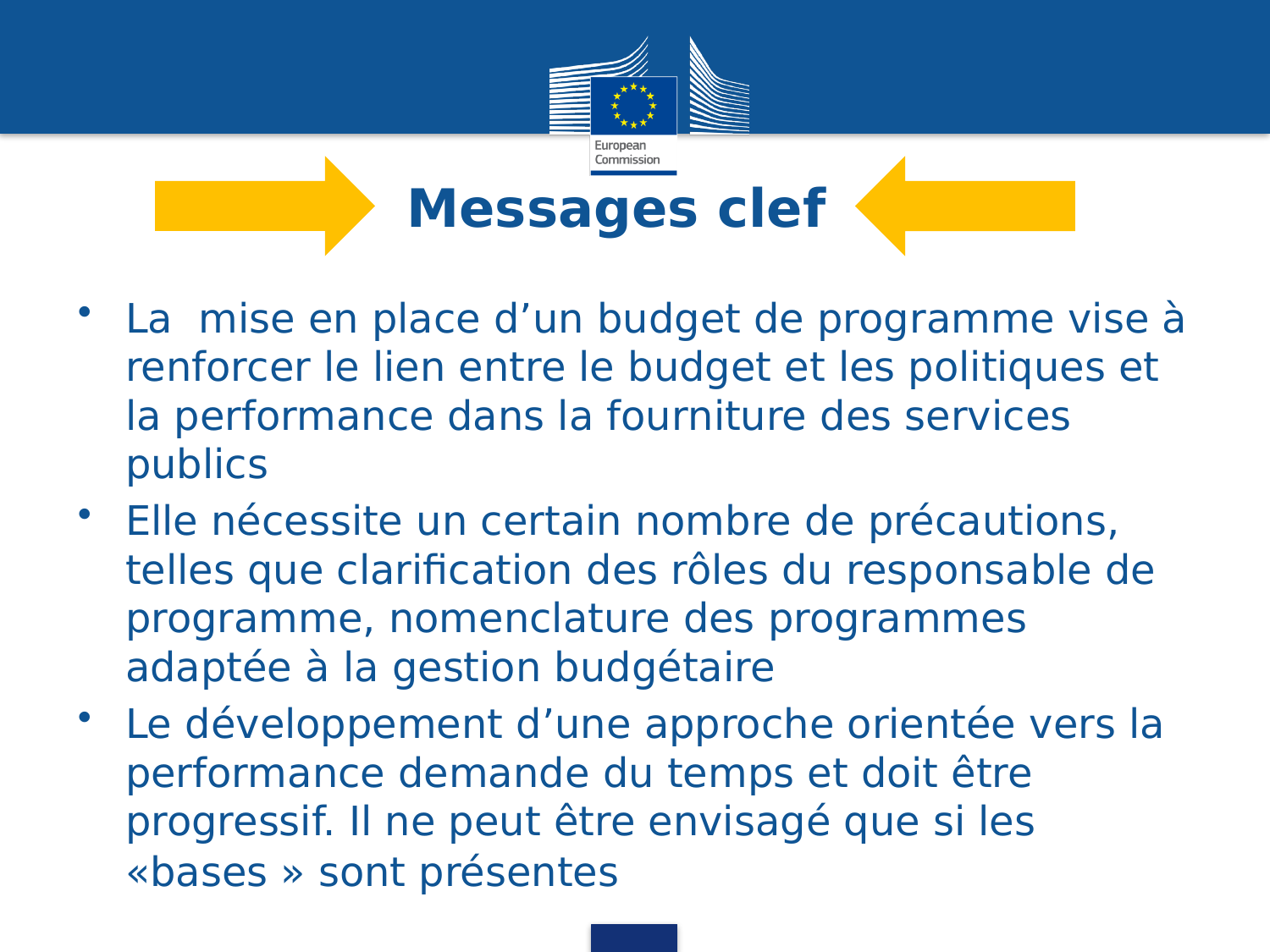

# Messages clef
La  mise en place d’un budget de programme vise à renforcer le lien entre le budget et les politiques et la performance dans la fourniture des services publics
Elle nécessite un certain nombre de précautions, telles que clarification des rôles du responsable de programme, nomenclature des programmes adaptée à la gestion budgétaire
Le développement d’une approche orientée vers la performance demande du temps et doit être progressif. Il ne peut être envisagé que si les «bases » sont présentes